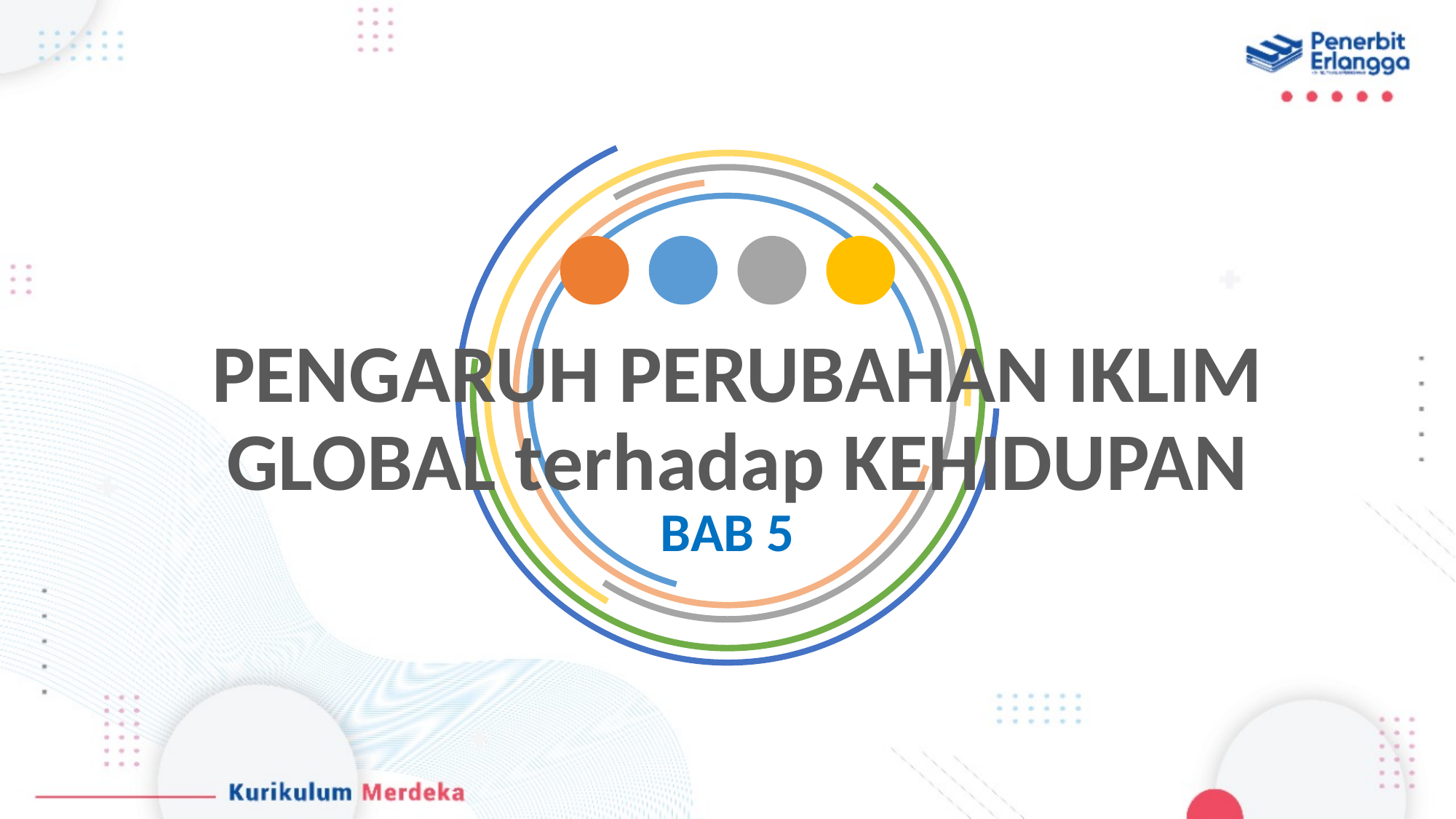

PENGARUH PERUBAHAN IKLIM GLOBAL terhadap KEHIDUPAN
BAB 5